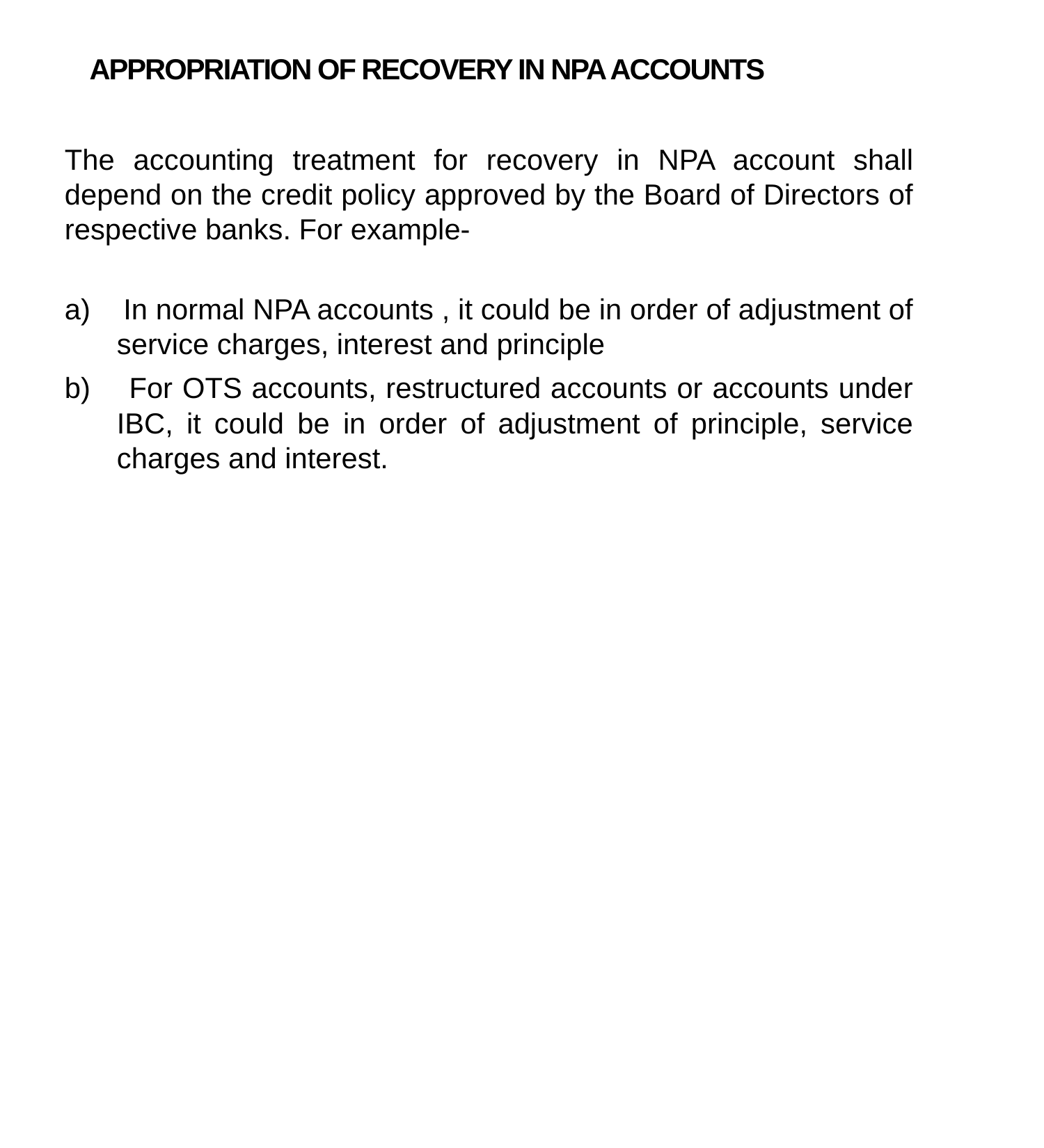

APPROPRIATION OF RECOVERY IN NPA ACCOUNTS
The accounting treatment for recovery in NPA account shall depend on the credit policy approved by the Board of Directors of respective banks. For example-
a)    In normal NPA accounts , it could be in order of adjustment of service charges, interest and principle
b)    For OTS accounts, restructured accounts or accounts under IBC, it could be in order of adjustment of principle, service charges and interest.